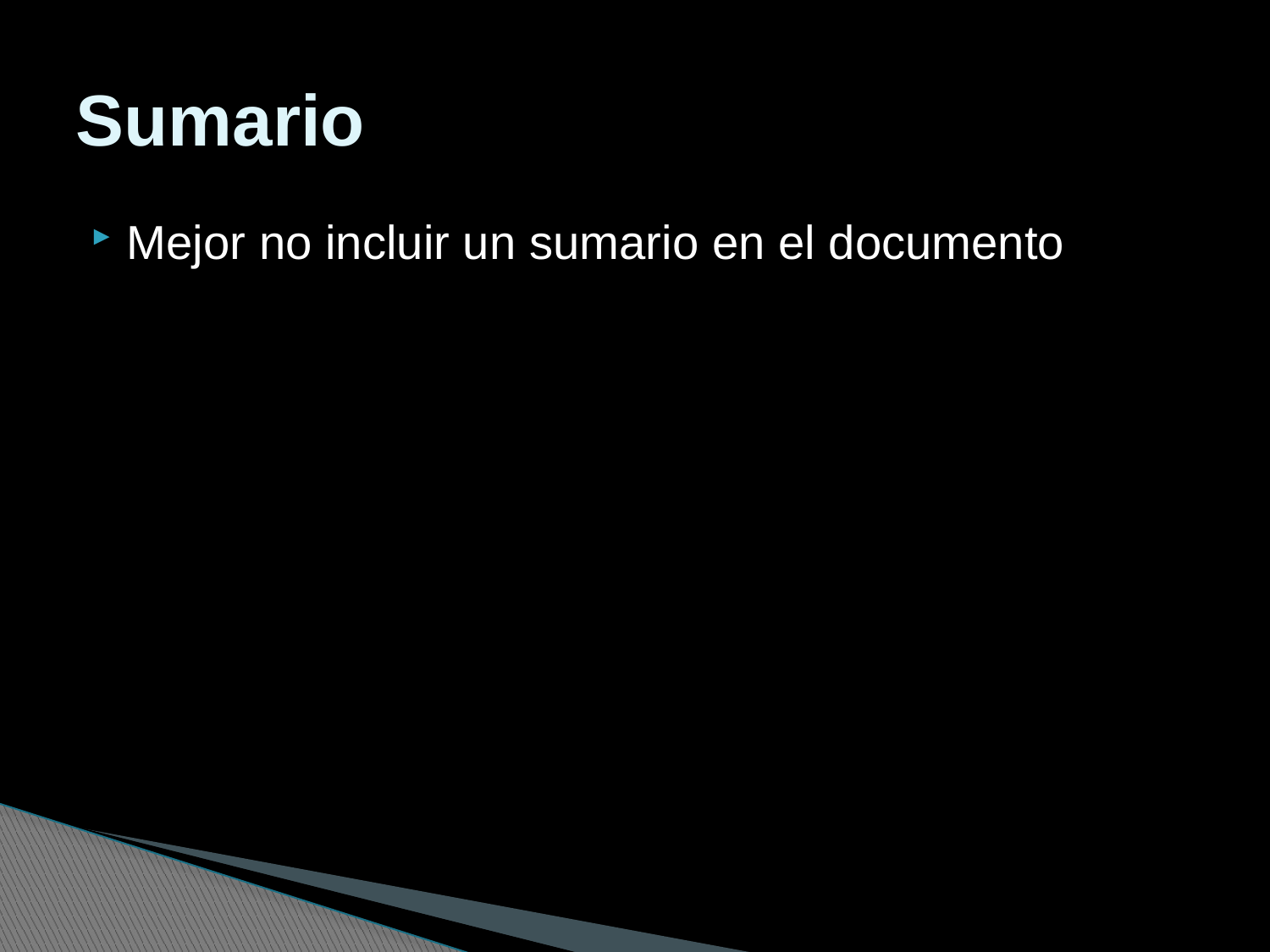

# Sumario
Mejor no incluir un sumario en el documento